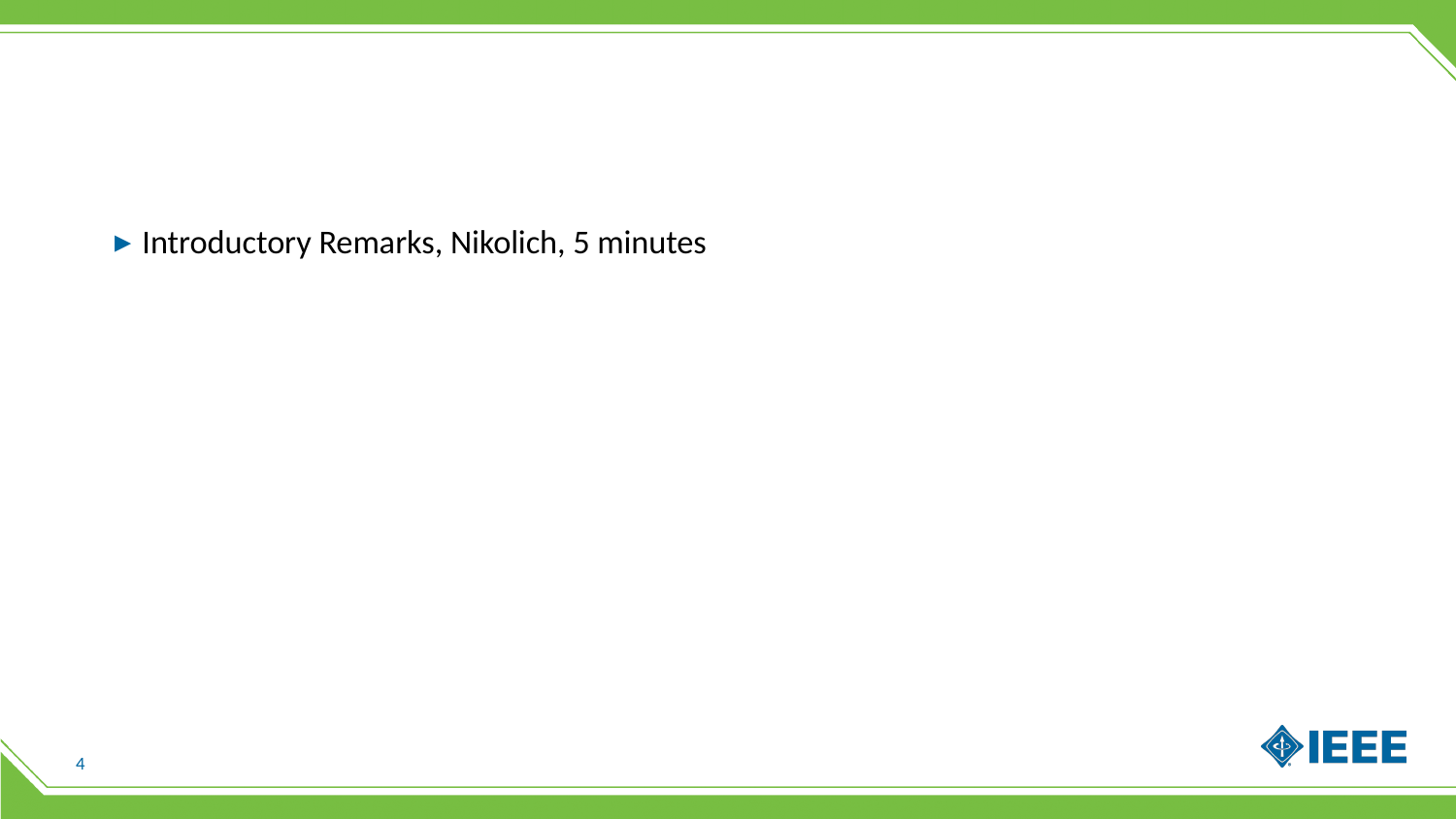

#

Introductory Remarks, Nikolich, 5 minutes
4